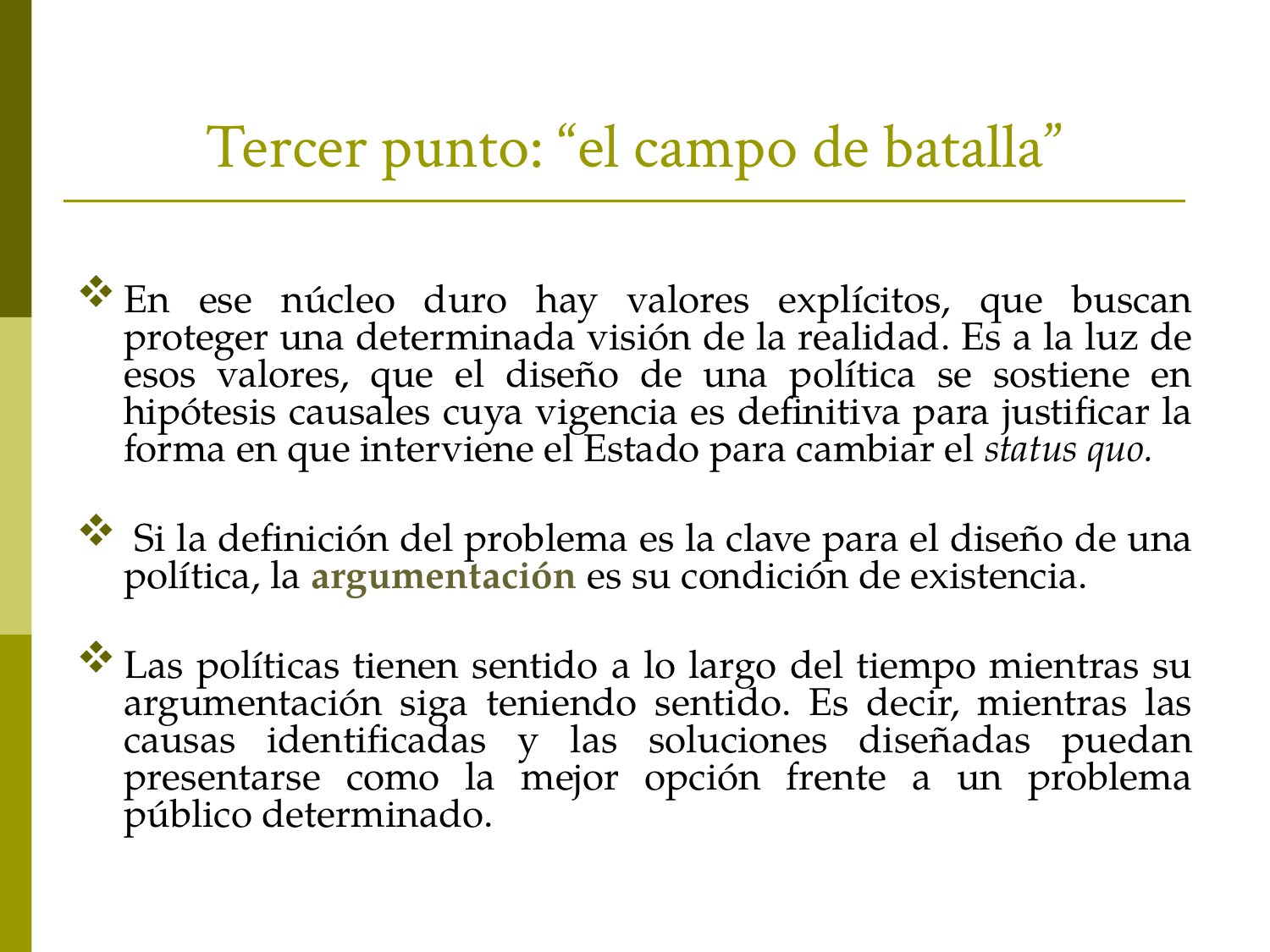

# Tercer punto: “el campo de batalla”

En ese núcleo duro hay valores explícitos, que buscan proteger una determinada visión de la realidad. Es a la luz de esos valores, que el diseño de una política se sostiene en hipótesis causales cuya vigencia es definitiva para justificar la forma en que interviene el Estado para cambiar el status quo.

 Si la definición del problema es la clave para el diseño de una política, la argumentación es su condición de existencia.

Las políticas tienen sentido a lo largo del tiempo mientras su argumentación siga teniendo sentido. Es decir, mientras las causas identificadas y las soluciones diseñadas puedan presentarse como la mejor opción frente a un problema público determinado.